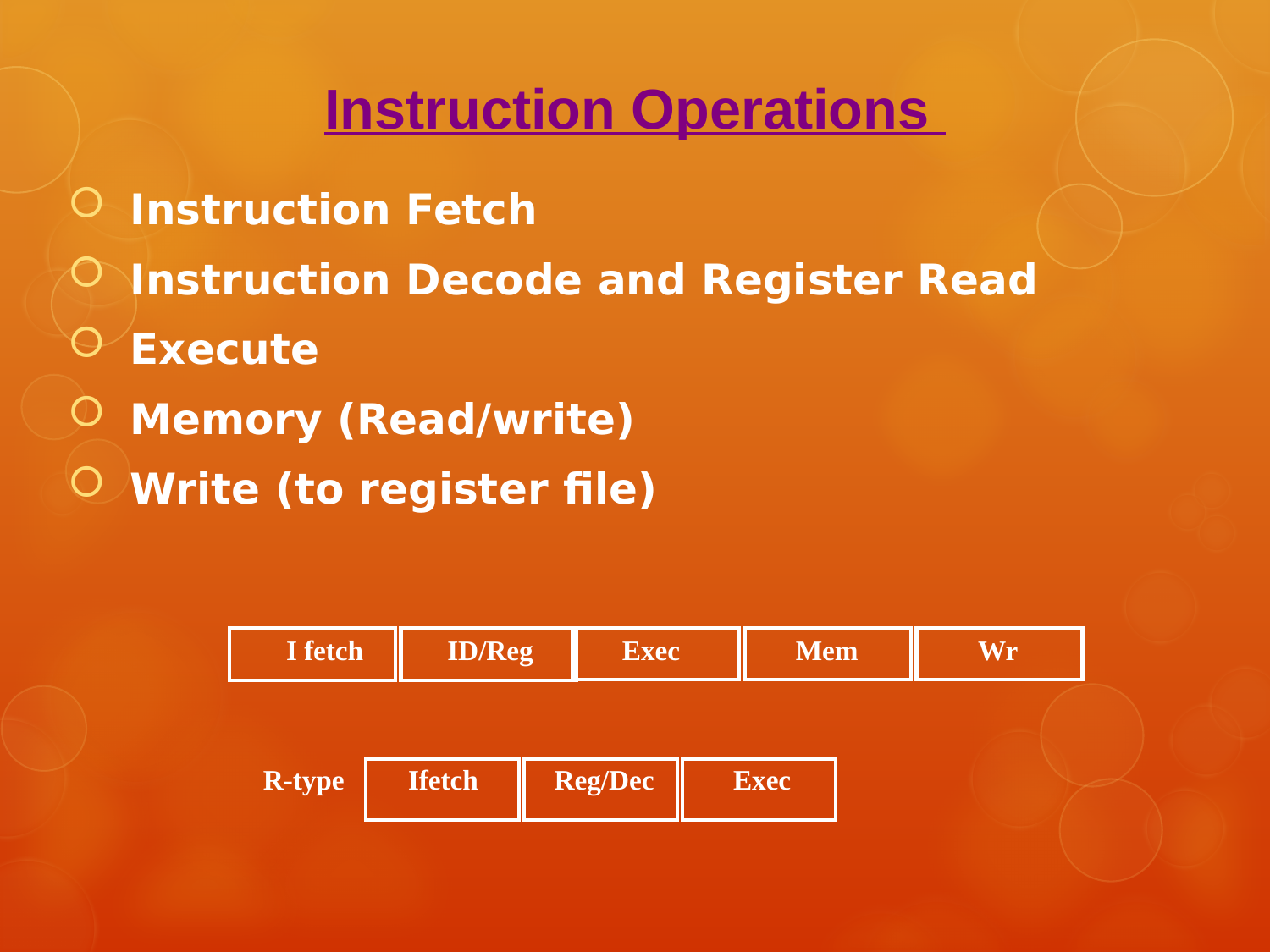

Instruction Operations
 Instruction Fetch
 Instruction Decode and Register Read
 Execute
 Memory (Read/write)
 Write (to register file)
I fetch

ID/Reg

Exec

Mem

Wr

R-type
Ifetch

Reg/Dec

Exec